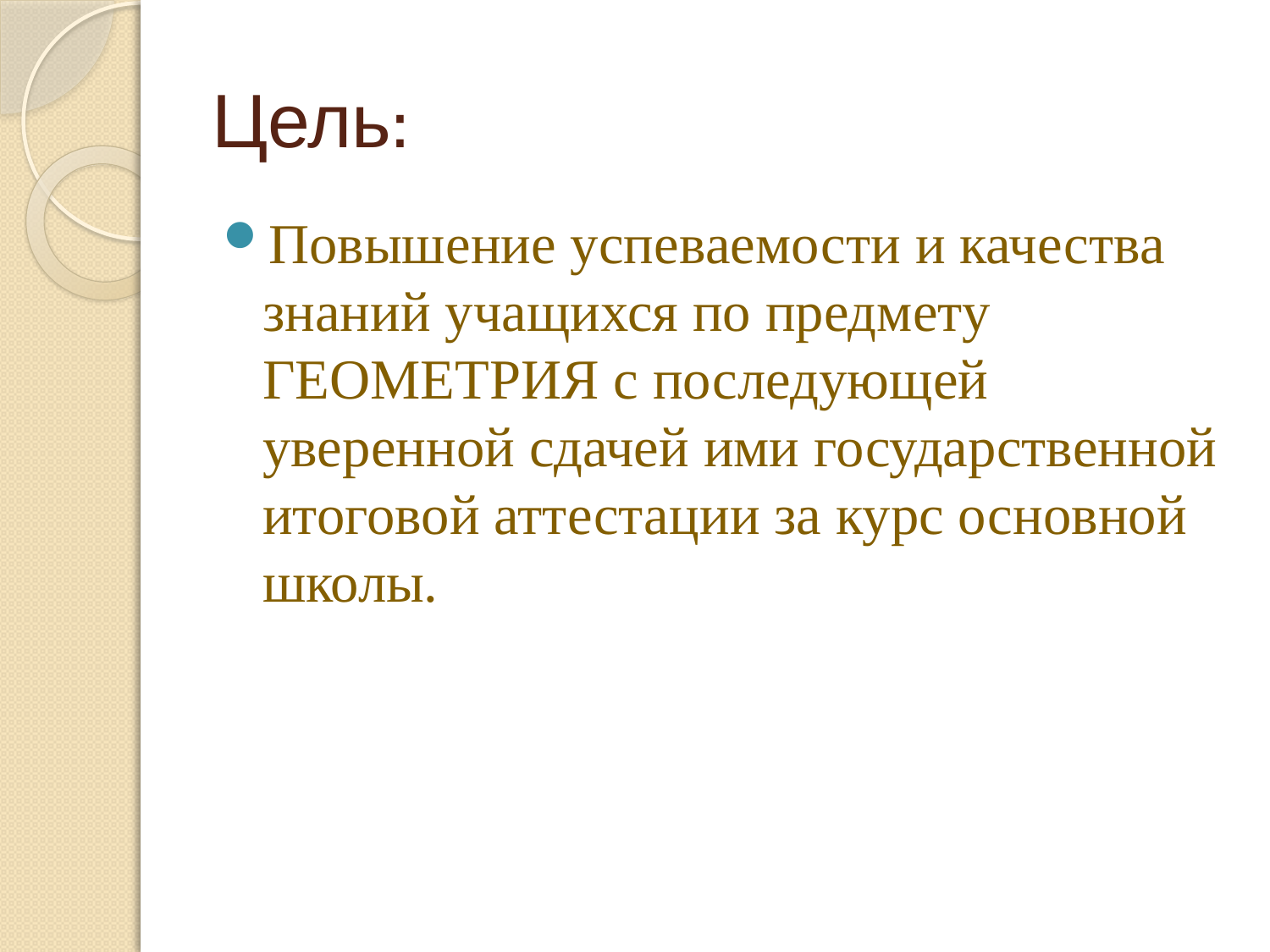

# Цель:
Повышение успеваемости и качества знаний учащихся по предмету ГЕОМЕТРИЯ с последующей уверенной сдачей ими государственной итоговой аттестации за курс основной школы.